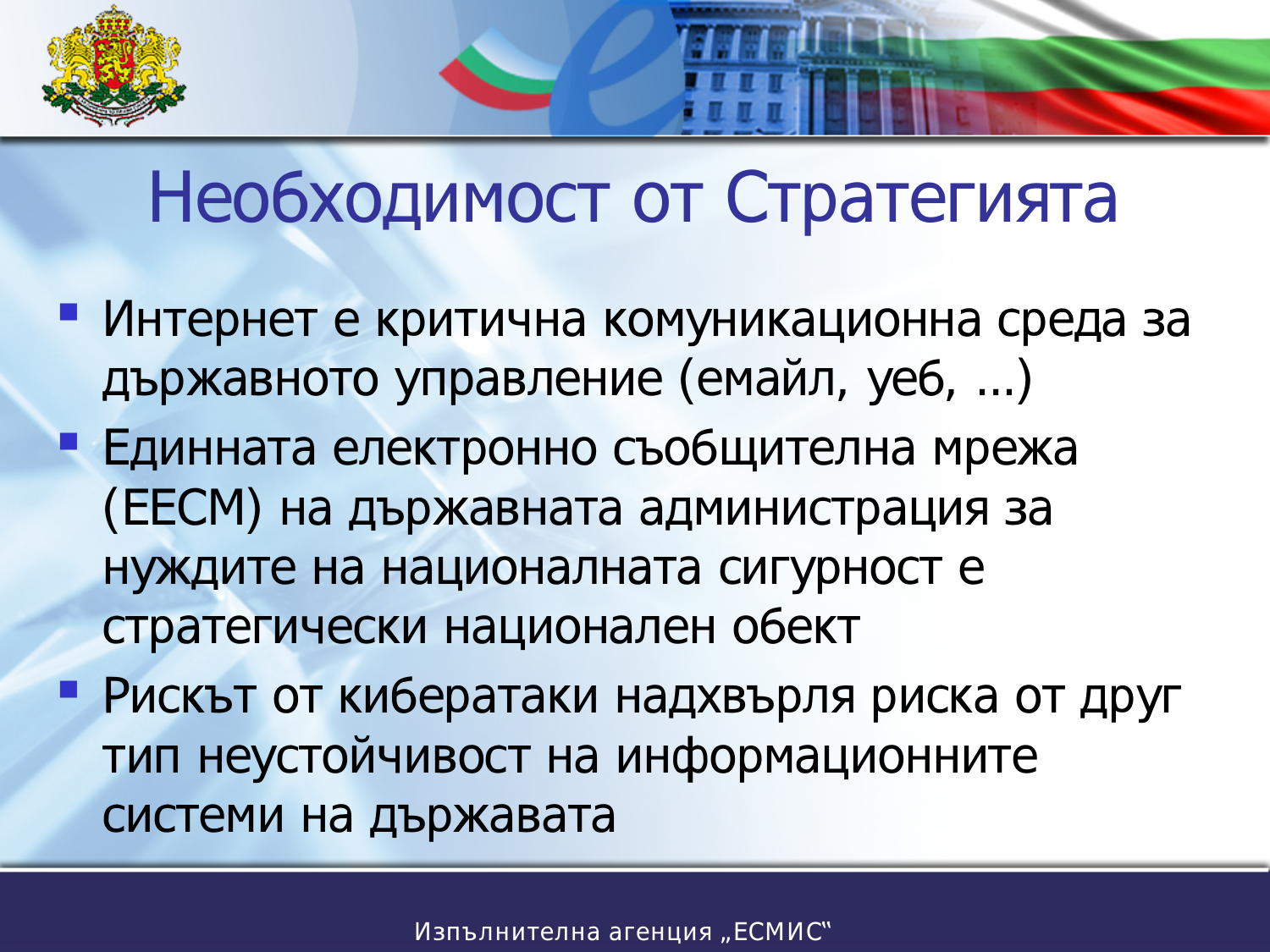

# Необходимост от Стратегията
Интернет е критична комуникационна среда за държавното управление (емайл, уеб, …)
Единната електронно съобщителна мрежа (ЕЕСМ) на държавната администрация за нуждите на националната сигурност е стратегически национален обект
Рискът от кибератаки надхвърля риска от друг тип неустойчивост на информационните системи на държавата
Изпълнителна агенция „ЕСМИС“